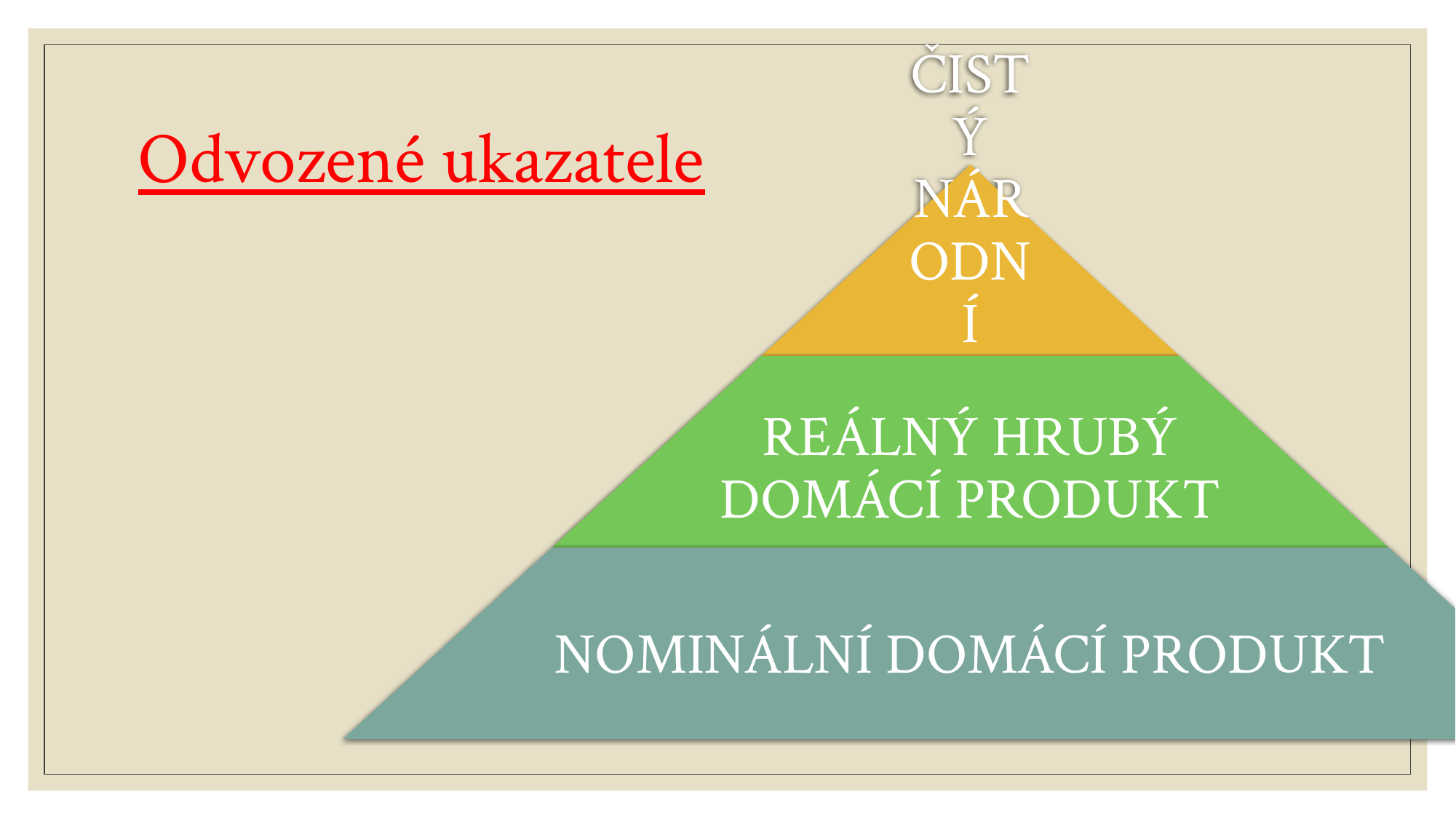

# Odvozené ukazatele
ČISTÝ NÁRODNÍ PRODUKT
REÁLNÝ HRUBÝ DOMÁCÍ PRODUKT
NOMINÁLNÍ DOMÁCÍ PRODUKT